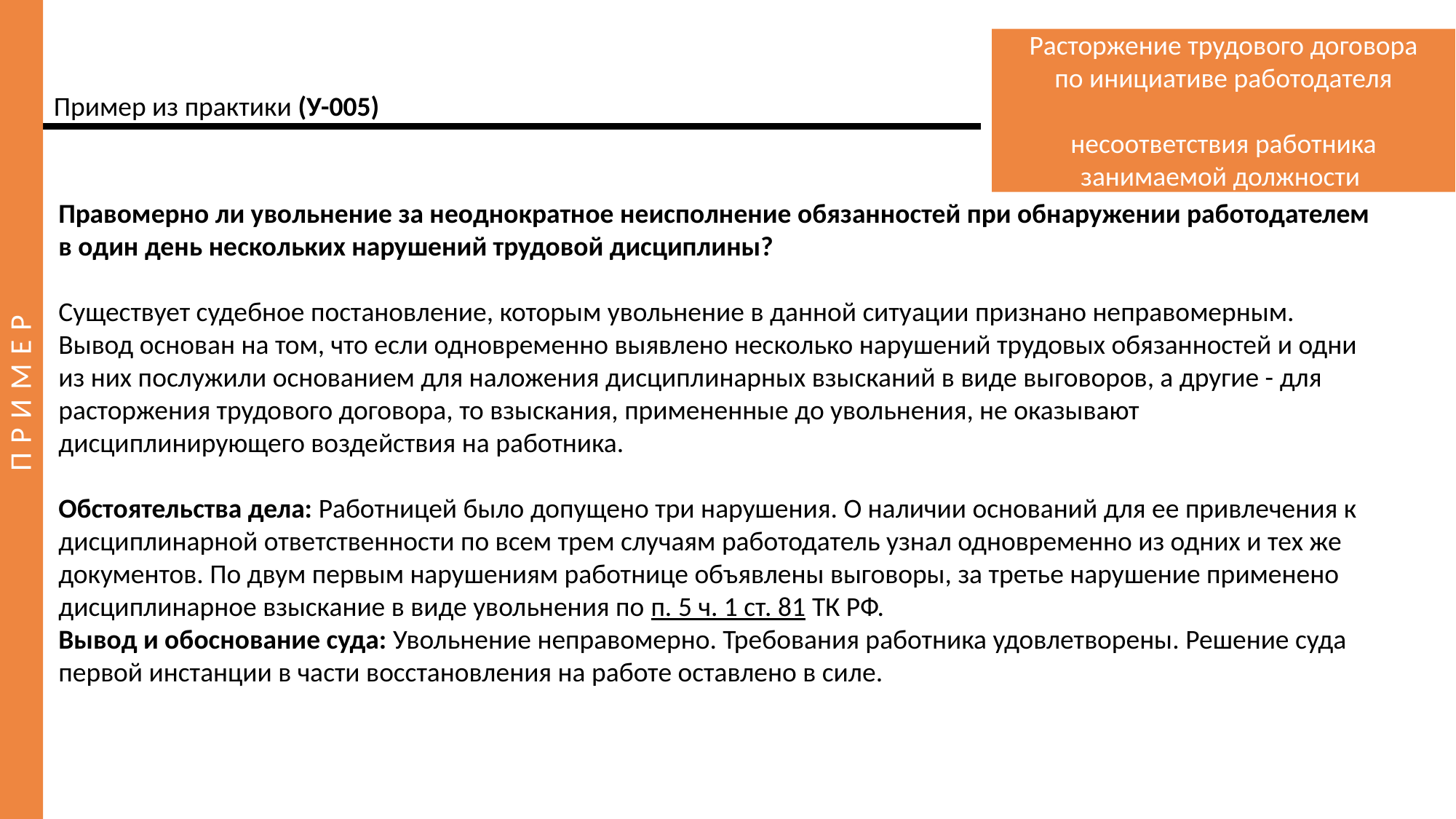

Расторжение трудового договора по инициативе работодателя

несоответствия работника занимаемой должности

Пример из практики (У-005)

Правомерно ли увольнение за неоднократное неисполнение обязанностей при обнаружении работодателем в один день нескольких нарушений трудовой дисциплины?

Существует судебное постановление, которым увольнение в данной ситуации признано неправомерным.
Вывод основан на том, что если одновременно выявлено несколько нарушений трудовых обязанностей и одни из них послужили основанием для наложения дисциплинарных взысканий в виде выговоров, а другие - для расторжения трудового договора, то взыскания, примененные до увольнения, не оказывают дисциплинирующего воздействия на работника.

Обстоятельства дела: Работницей было допущено три нарушения. О наличии оснований для ее привлечения к дисциплинарной ответственности по всем трем случаям работодатель узнал одновременно из одних и тех же документов. По двум первым нарушениям работнице объявлены выговоры, за третье нарушение применено дисциплинарное взыскание в виде увольнения по п. 5 ч. 1 ст. 81 ТК РФ.
Вывод и обоснование суда: Увольнение неправомерно. Требования работника удовлетворены. Решение суда первой инстанции в части восстановления на работе оставлено в силе.

ПРИМЕР